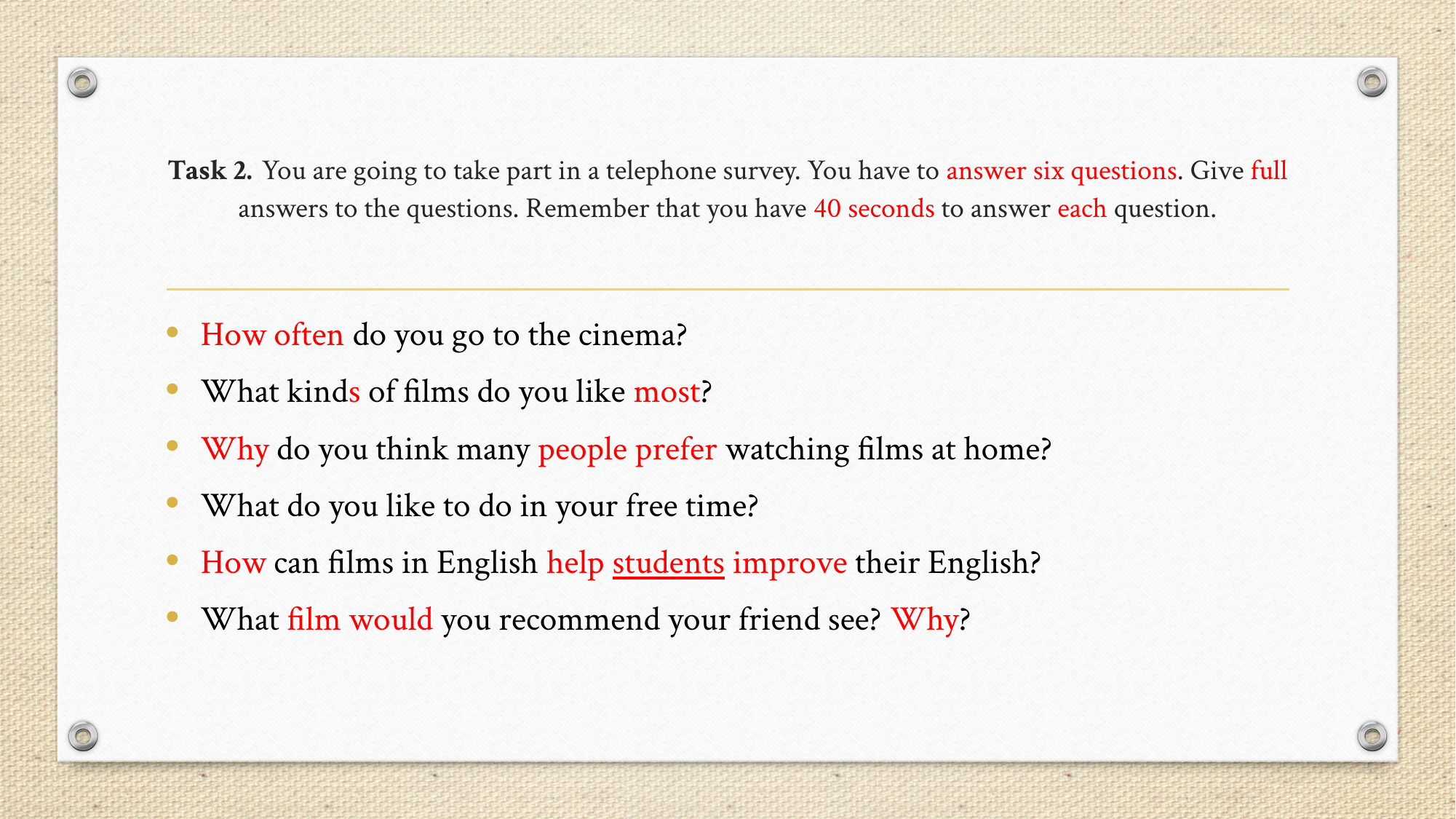

# Task 2. You are going to take part in a telephone survey. You have to answer six questions. Give full answers to the questions. Remember that you have 40 seconds to answer each question.
How often do you go to the cinema?
What kinds of films do you like most?
Why do you think many people prefer watching films at home?
What do you like to do in your free time?
How can films in English help students improve their English?
What film would you recommend your friend see? Why?